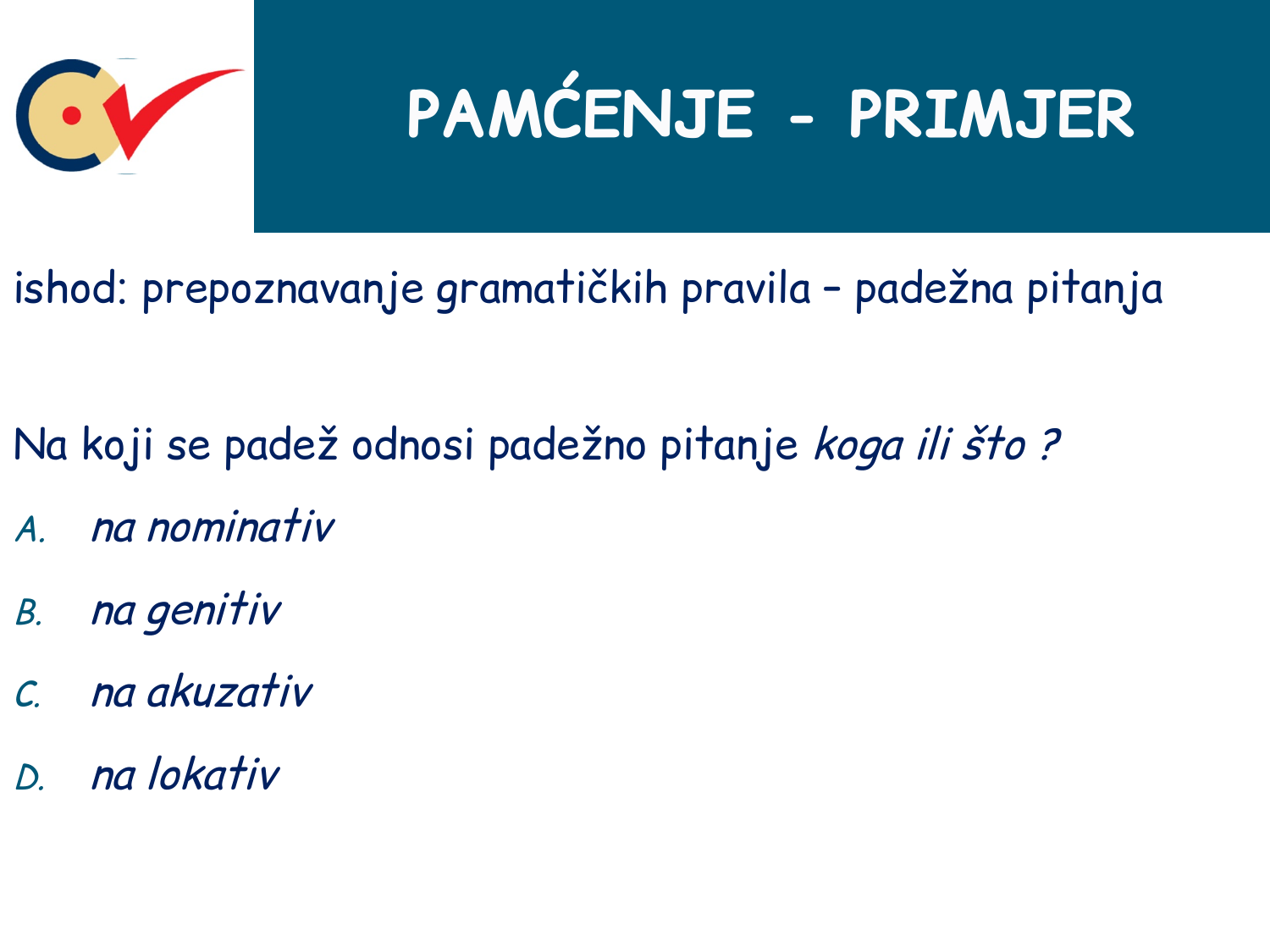

# PAMĆENJE - PRIMJER
ishod: prepoznavanje gramatičkih pravila – padežna pitanja

Na koji se padež odnosi padežno pitanje koga ili što ?
 na nominativ
 na genitiv
 na akuzativ
 na lokativ